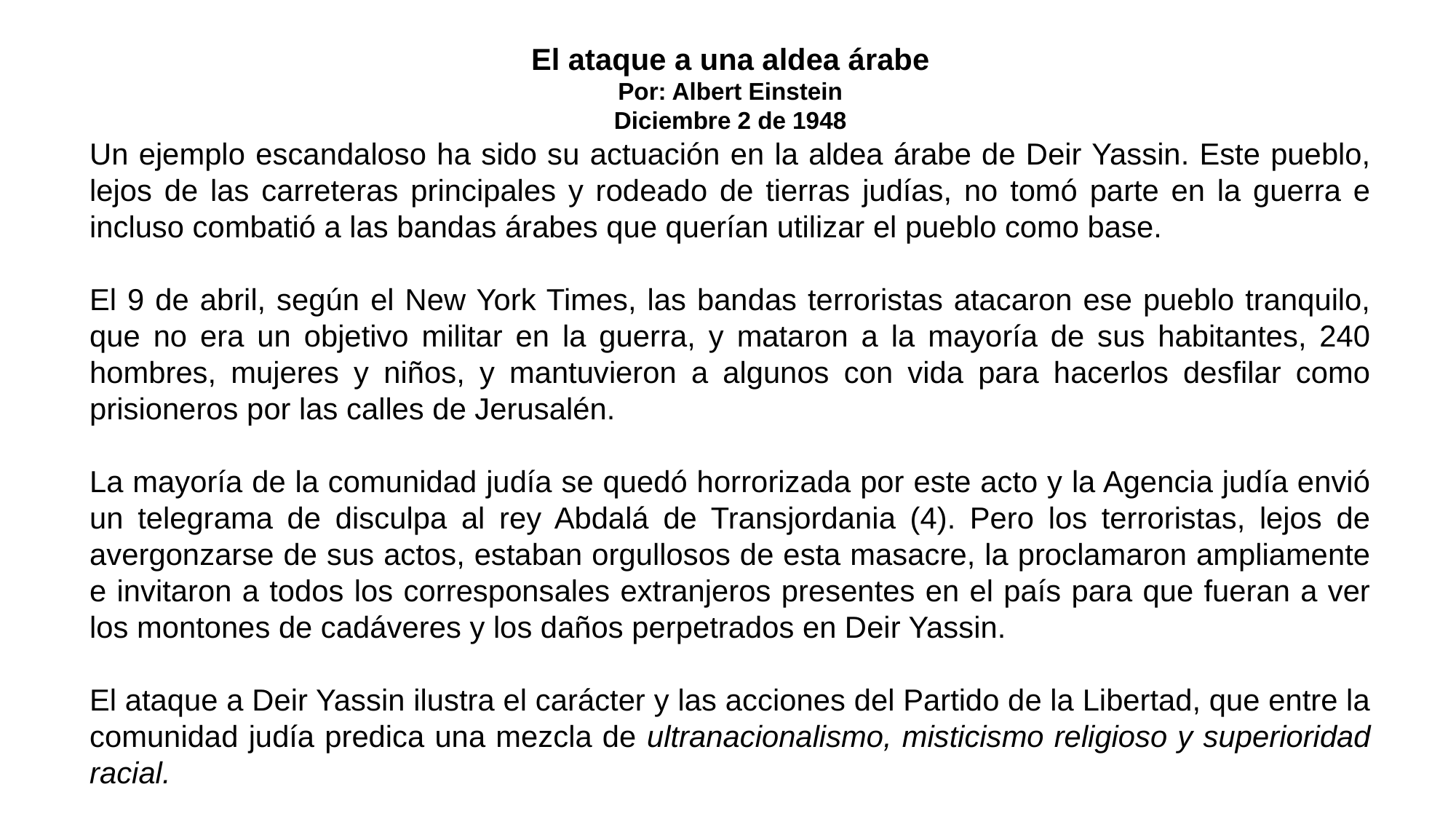

El ataque a una aldea árabe
Por: Albert Einstein
Diciembre 2 de 1948
Un ejemplo escandaloso ha sido su actuación en la aldea árabe de Deir Yassin. Este pueblo, lejos de las carreteras principales y rodeado de tierras judías, no tomó parte en la guerra e incluso combatió a las bandas árabes que querían utilizar el pueblo como base.

El 9 de abril, según el New York Times, las bandas terroristas atacaron ese pueblo tranquilo, que no era un objetivo militar en la guerra, y mataron a la mayoría de sus habitantes, 240 hombres, mujeres y niños, y mantuvieron a algunos con vida para hacerlos desfilar como prisioneros por las calles de Jerusalén.

La mayoría de la comunidad judía se quedó horrorizada por este acto y la Agencia judía envió un telegrama de disculpa al rey Abdalá de Transjordania (4). Pero los terroristas, lejos de avergonzarse de sus actos, estaban orgullosos de esta masacre, la proclamaron ampliamente e invitaron a todos los corresponsales extranjeros presentes en el país para que fueran a ver los montones de cadáveres y los daños perpetrados en Deir Yassin.

El ataque a Deir Yassin ilustra el carácter y las acciones del Partido de la Libertad, que entre la comunidad judía predica una mezcla de ultranacionalismo, misticismo religioso y superioridad racial.